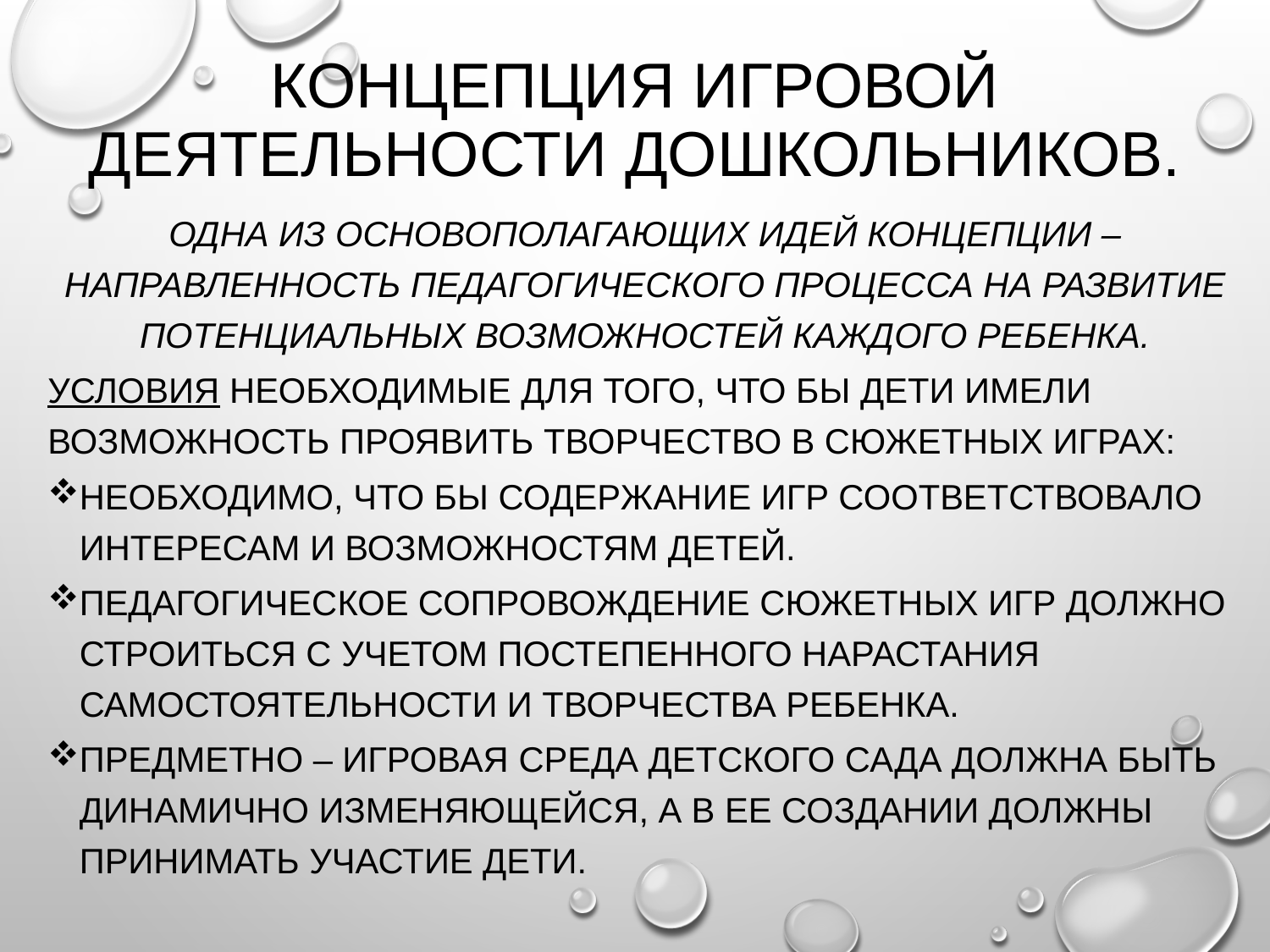

# Концепция игровой деятельности дошкольников.
Одна из основополагающих идей концепции – направленность педагогического процесса на развитие потенциальных возможностей каждого ребенка.
Условия необходимыЕ для того, что бы дети имели возможность проявить творчество в сюжетных играх:
необходимо, что бы содержание игр соответствовало интересам и возможностям детей.
педагогическое сопровождение сюжетных игр должно строиться с учетом постепенного нарастания самостоятельности и творчества ребенка.
предметно – игровая среда детского сада должна быть динамично изменяющейся, а в ее создании должны принимать участие дети.